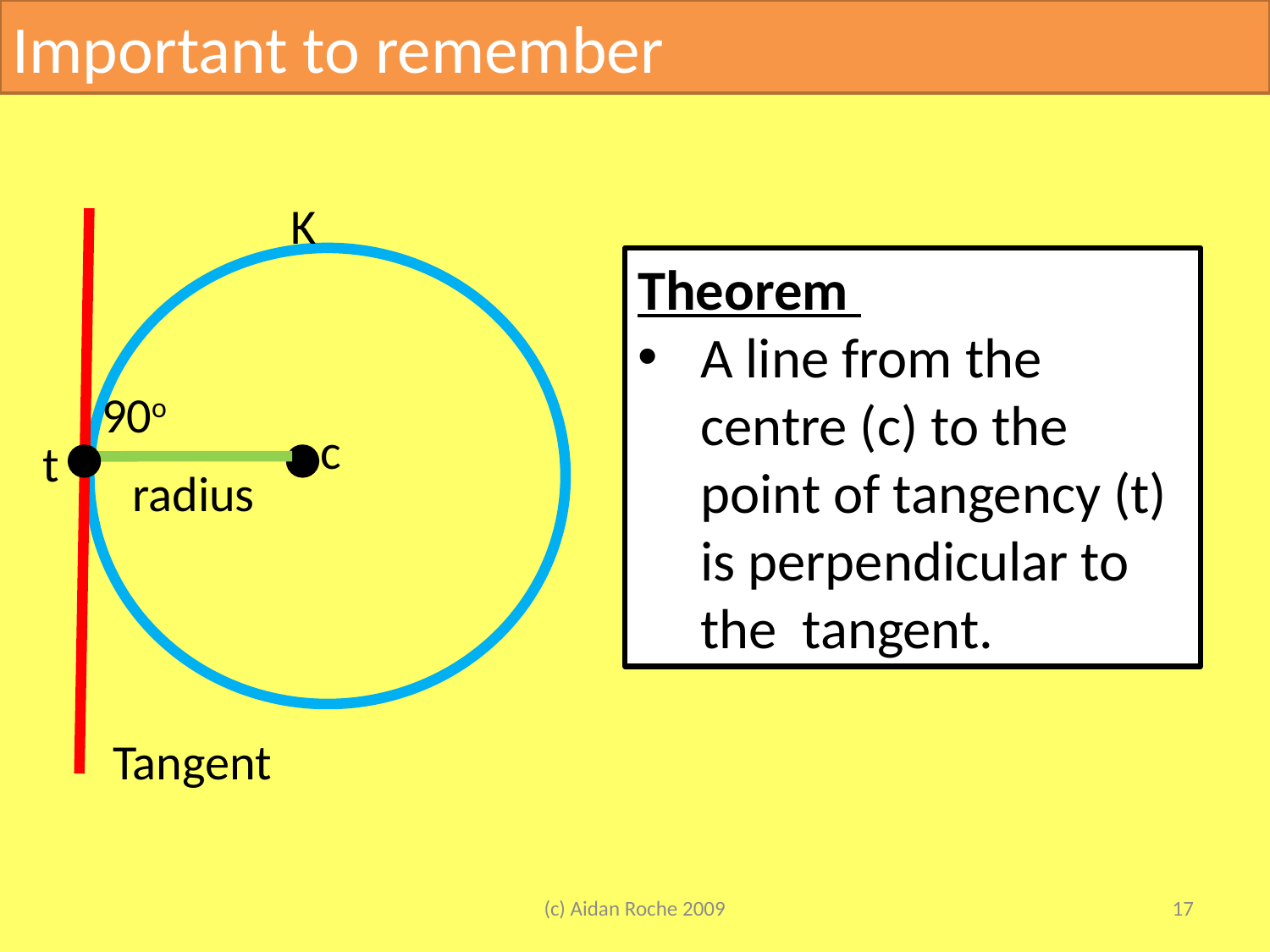

Important to remember
K

Theorem
A line from the centre (c) to the point of tangency (t) is perpendicular to the  tangent.
90o
c
t

radius
Tangent
(c) Aidan Roche 2009
17